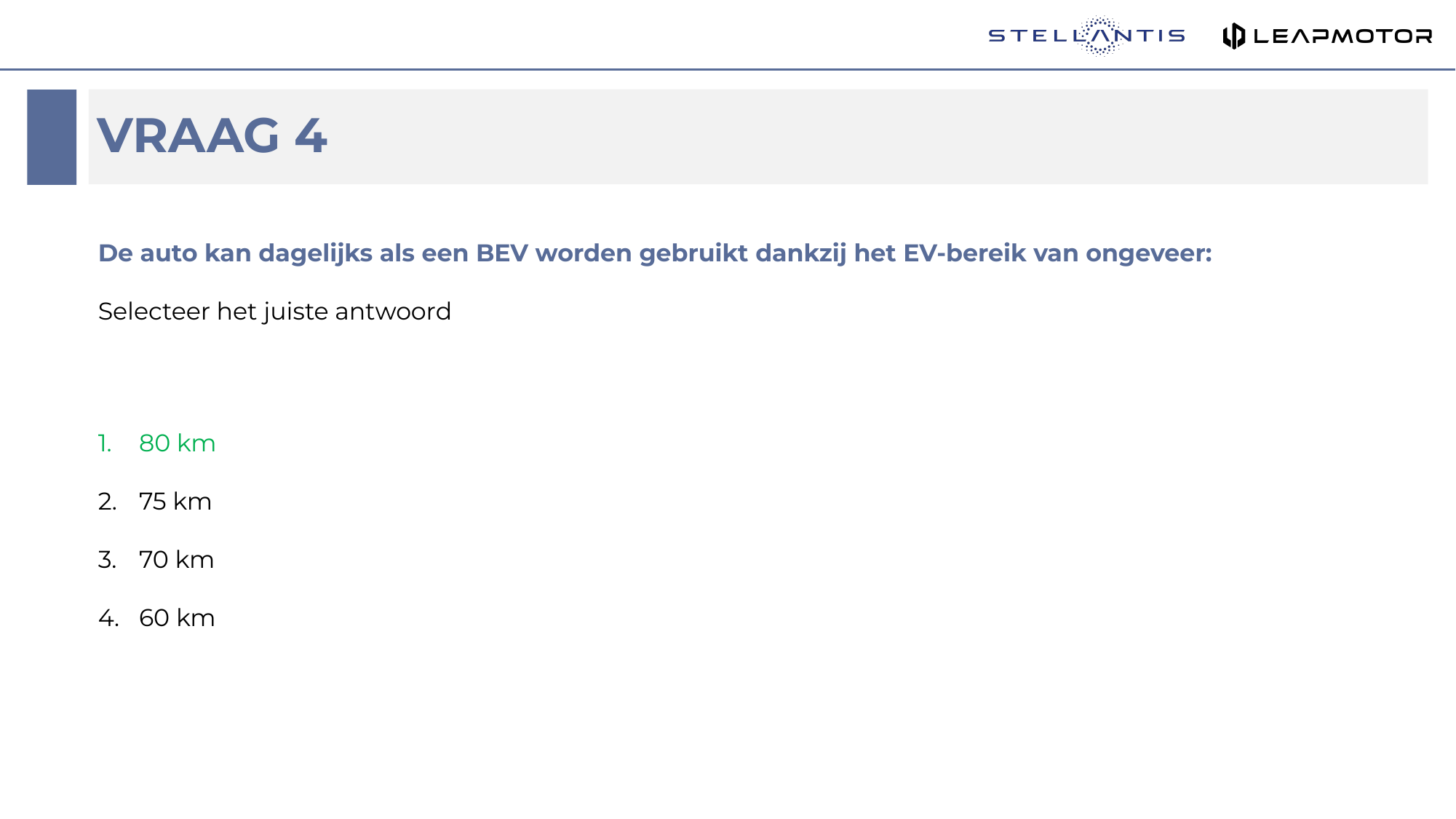

# Vraag 4
De auto kan dagelijks als een BEV worden gebruikt dankzij het EV-bereik van ongeveer:
Selecteer het juiste antwoord
80 km

75 km

70 km

60 km